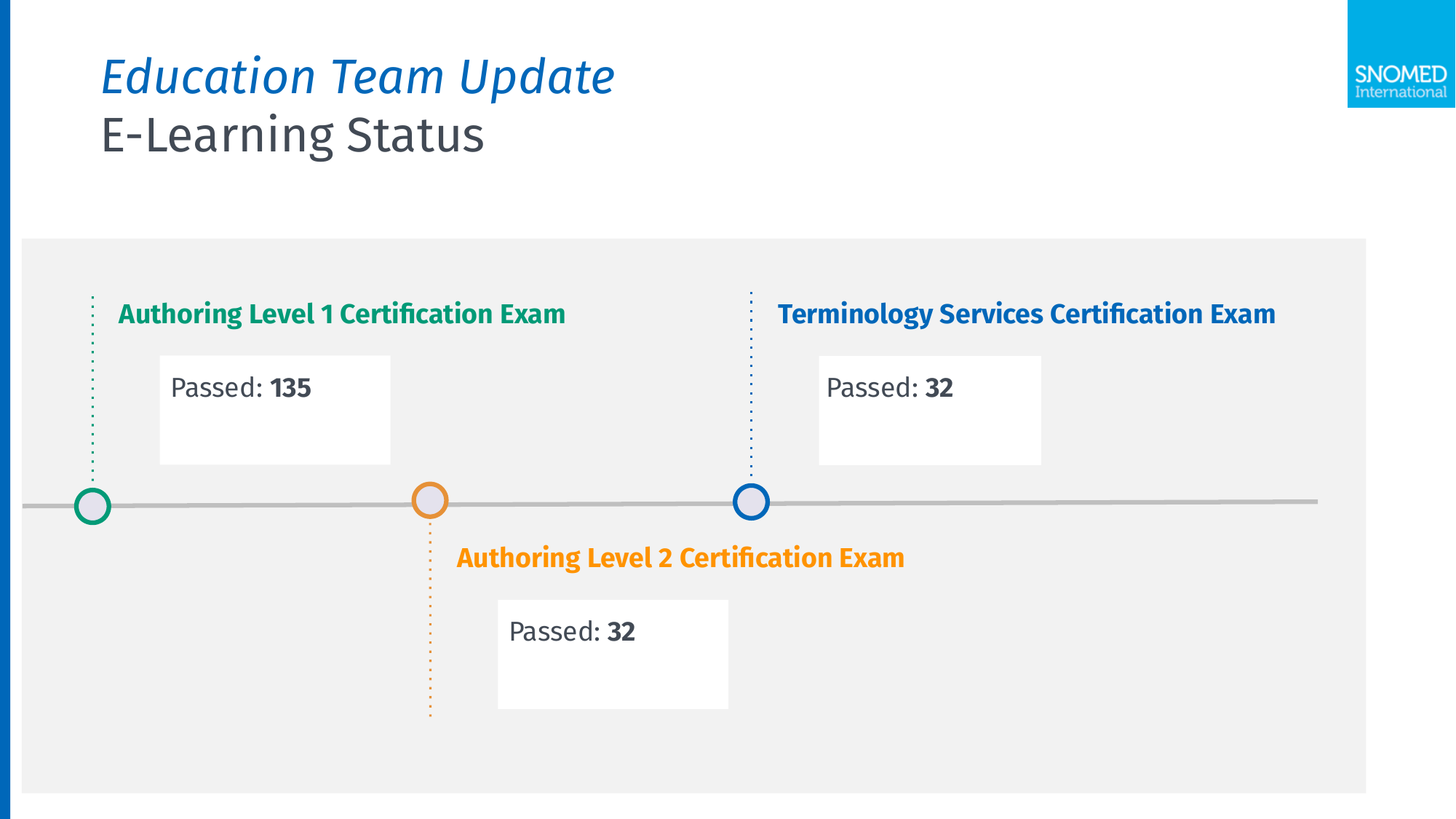

Education Team Update
E-Learning Status

Authoring Level 1 Certification Exam
Passed: 135
Terminology Services Certification Exam
 Passed: 32

Authoring Level 2 Certification Exam
Passed: 32